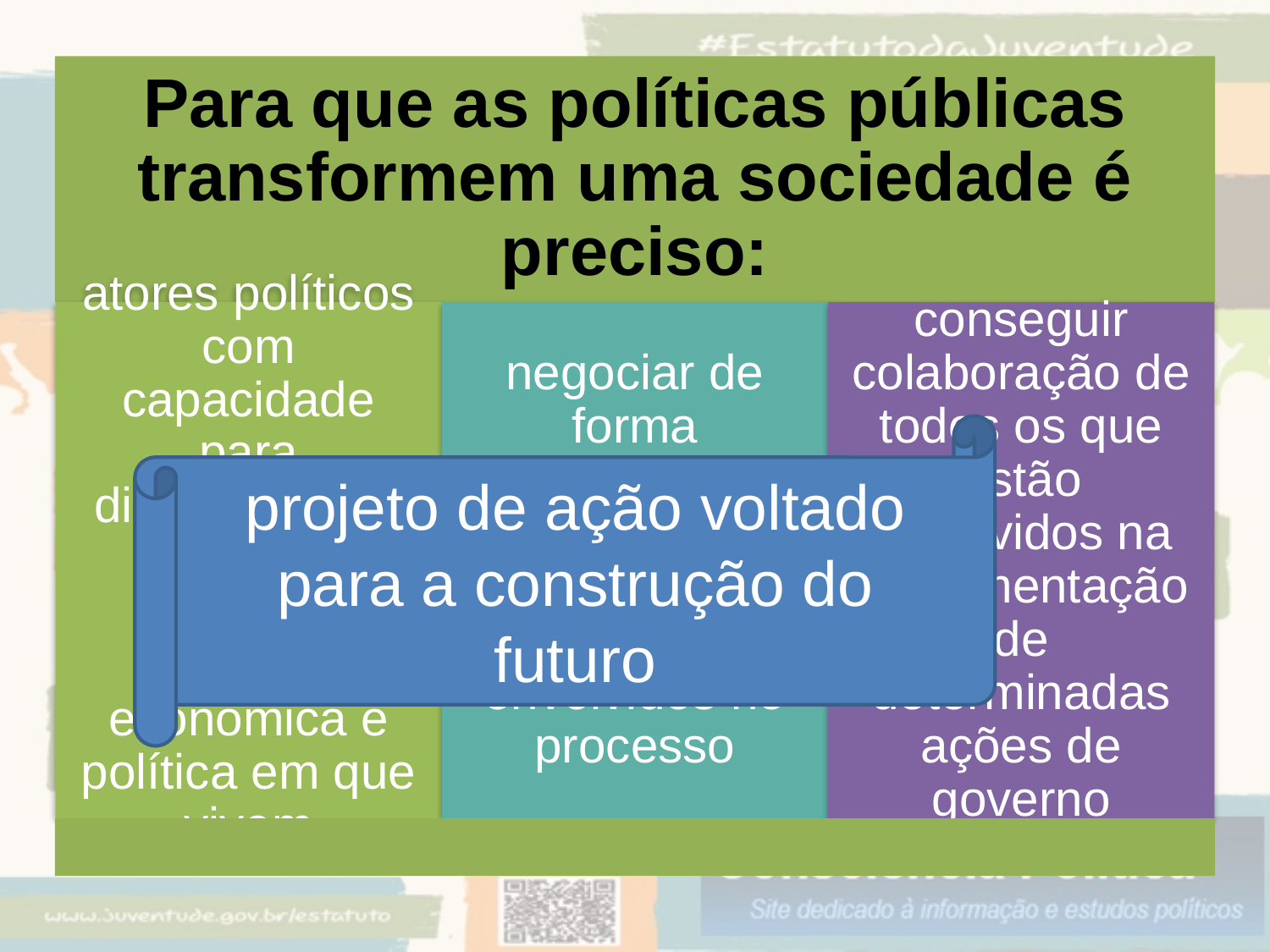

Para que as políticas públicas transformem uma sociedade é preciso:
atores políticos com capacidade para diagnosticar e analisar a realidade social, econômica e política em que vivem
negociar de forma democrática com os diferentes atores envolvidos no processo
conseguir colaboração de todos os que estão envolvidos na implementação de determinadas ações de governo
projeto de ação voltado para a construção do futuro